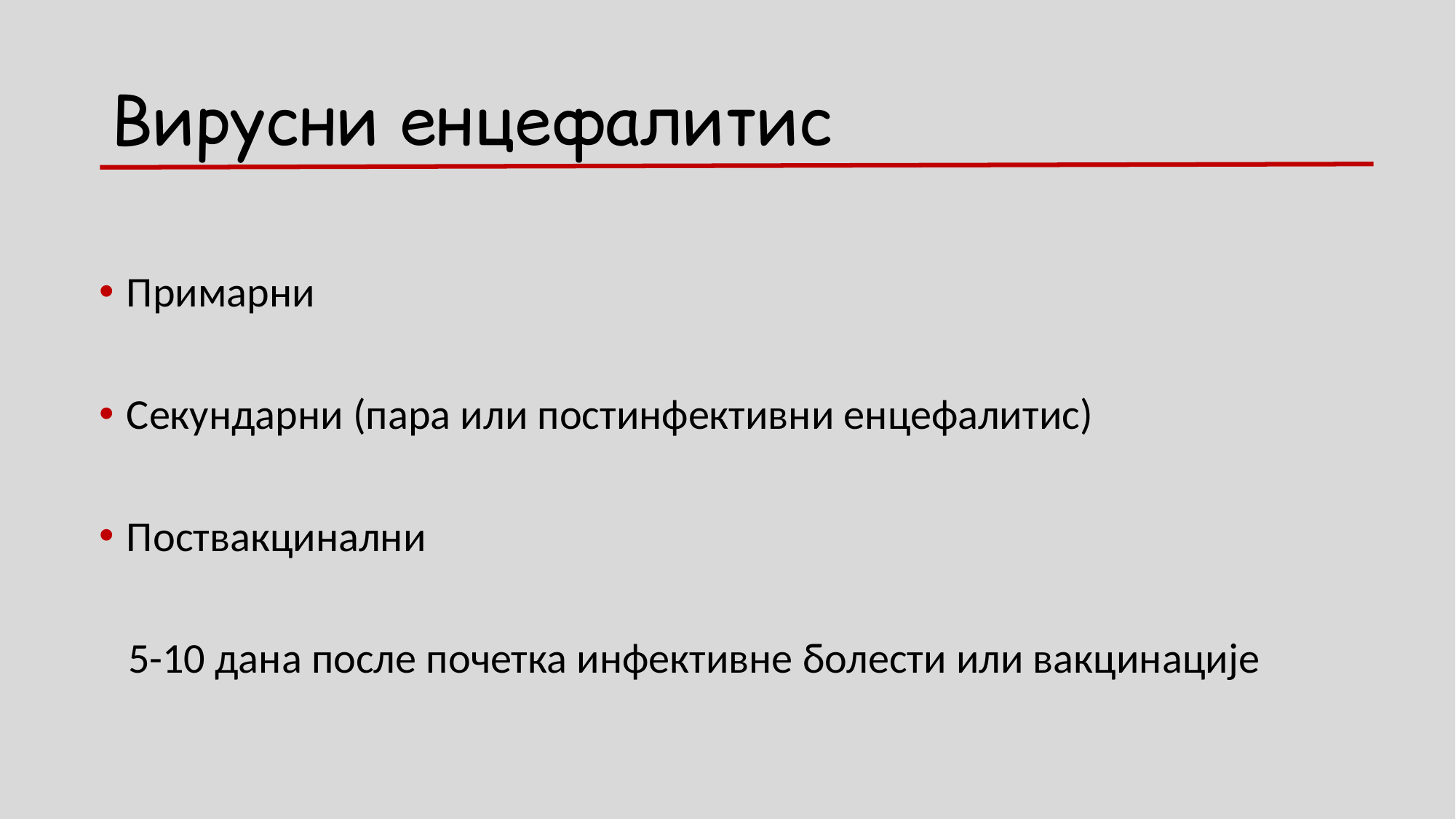

# Вирусни енцефалитис
Примарни

Секундарни (пара или постинфективни енцефалитис)

Поствакцинални

   5-10 дана после почетка инфективне болести или вакцинације